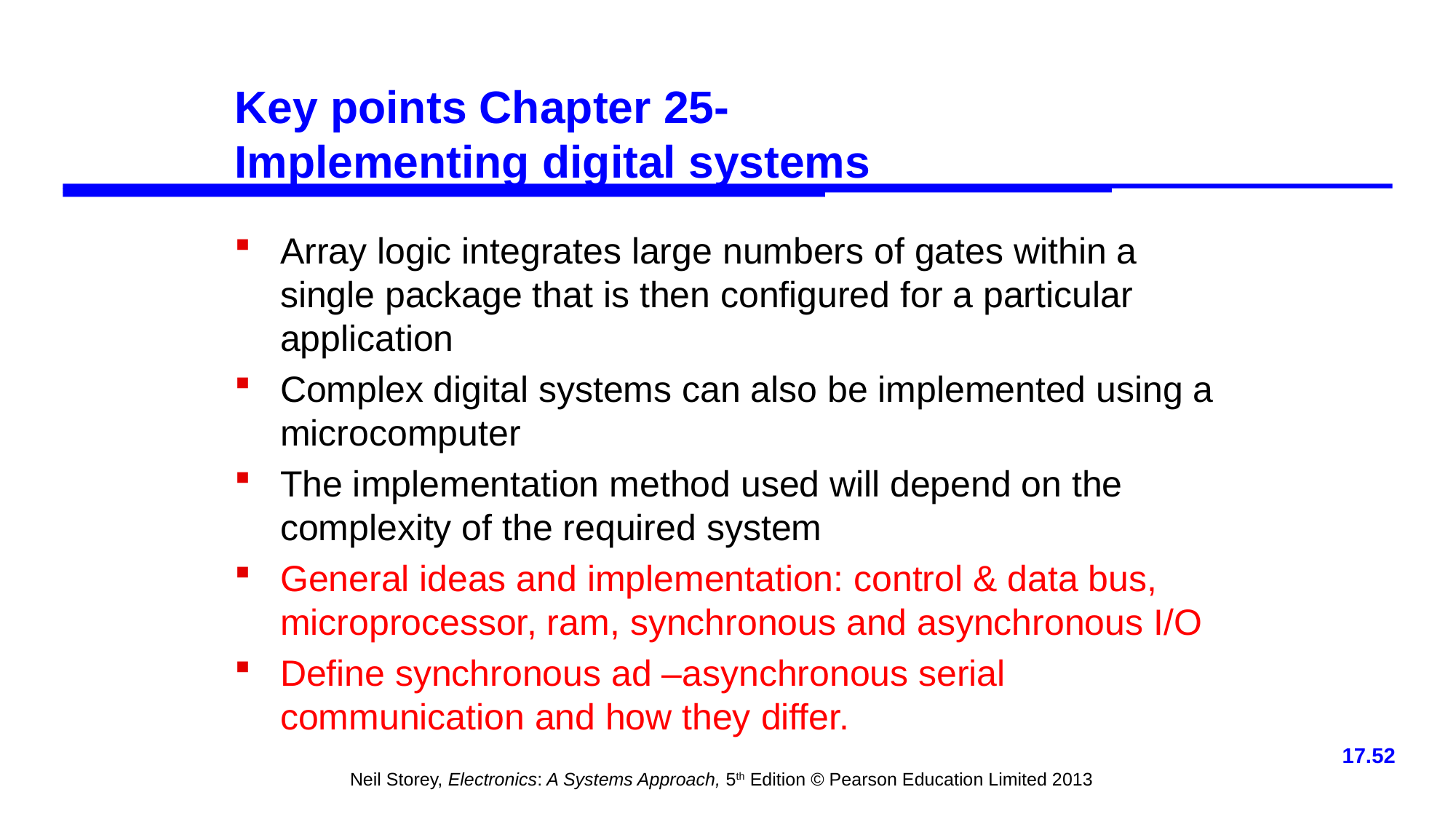

# Key points Chapter 25- Implementing digital systems
Array logic integrates large numbers of gates within a single package that is then configured for a particular application
Complex digital systems can also be implemented using a microcomputer
The implementation method used will depend on the complexity of the required system
General ideas and implementation: control & data bus, microprocessor, ram, synchronous and asynchronous I/O
Define synchronous ad –asynchronous serial communication and how they differ.